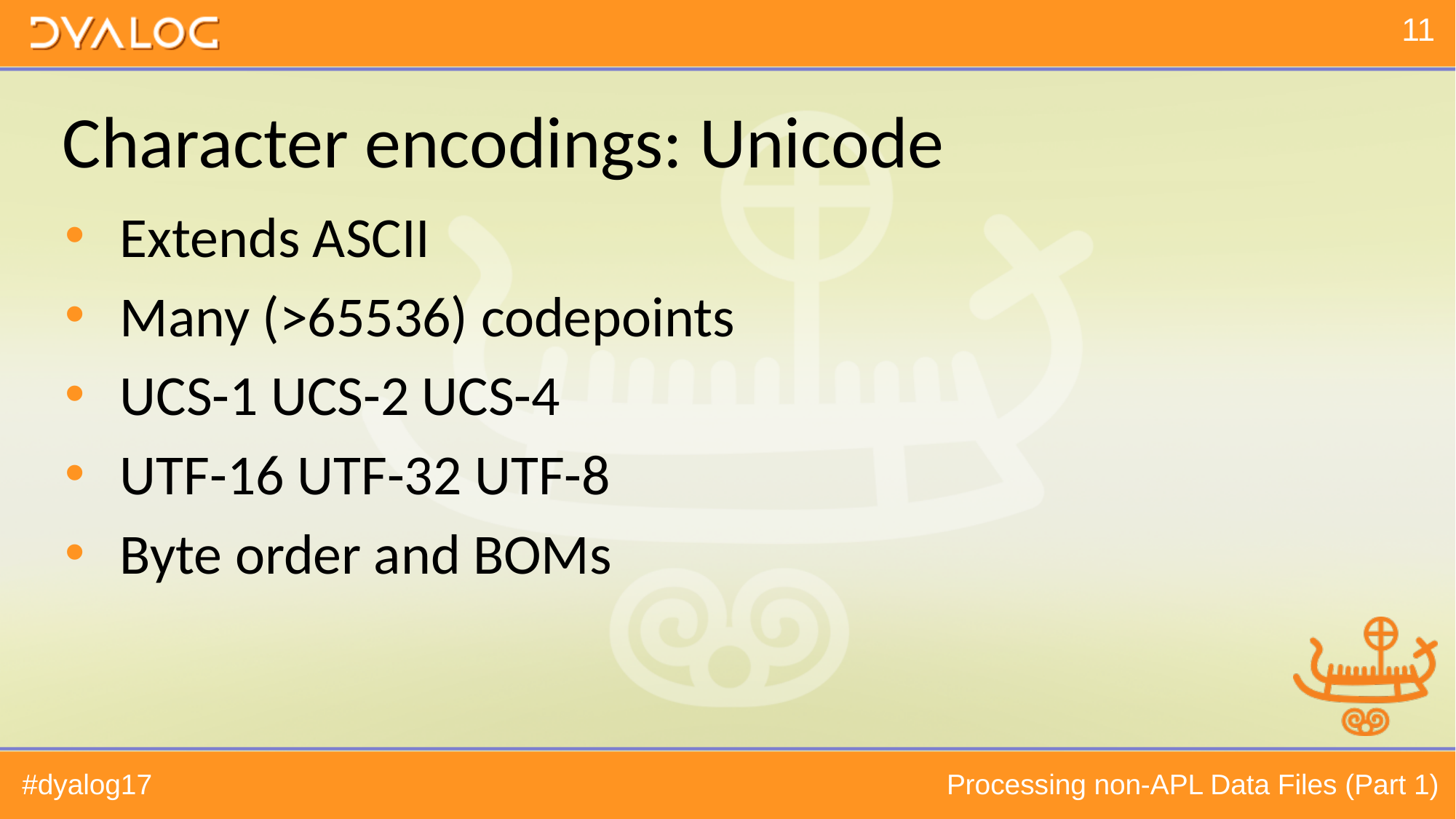

# Character encodings: Unicode

Extends ASCII
Many (>65536) codepoints
UCS-1 UCS-2 UCS-4
UTF-16 UTF-32 UTF-8
Byte order and BOMs